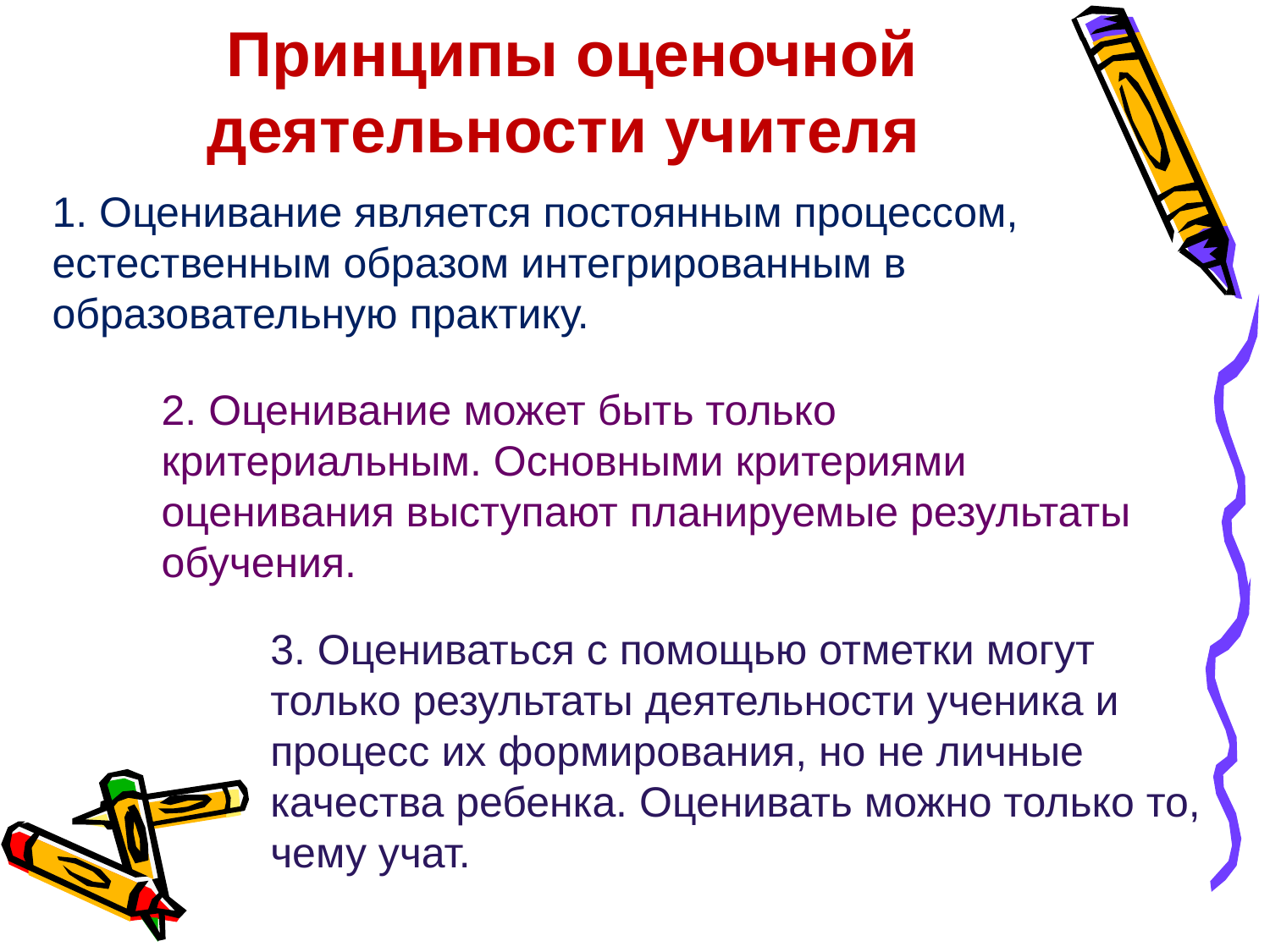

# Принципы оценочной деятельности учителя
1. Оценивание является постоянным процессом, естественным образом интегрированным в образовательную практику.
2. Оценивание может быть только критериальным. Основными критериями оценивания выступают планируемые результаты обучения.
3. Оцениваться с помощью отметки могут только результаты деятельности ученика и процесс их формирования, но не личные качества ребенка. Оценивать можно только то, чему учат.